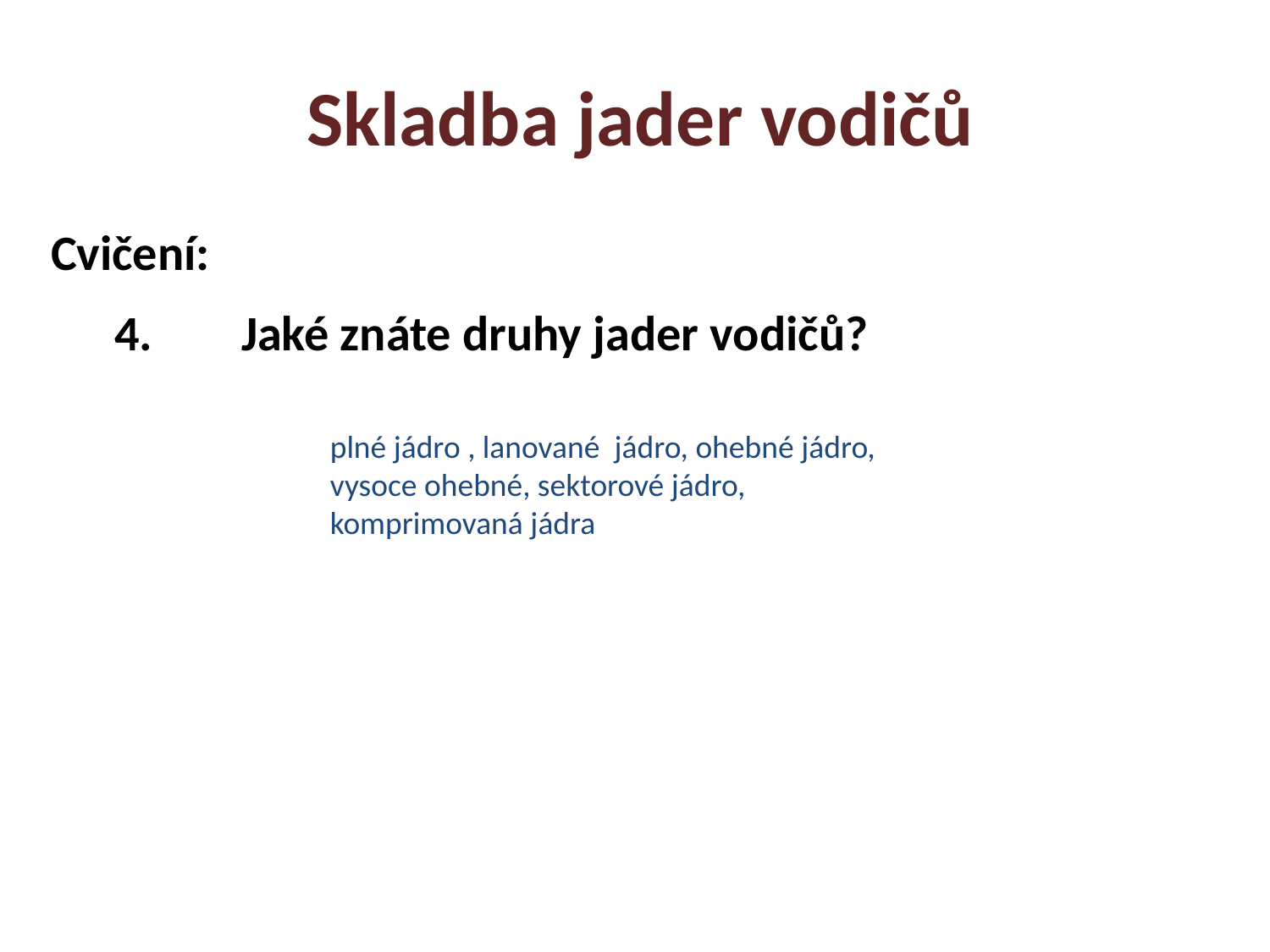

Skladba jader vodičů
Cvičení:
4.	Jaké znáte druhy jader vodičů?
plné jádro , lanované  jádro, ohebné jádro, vysoce ohebné, sektorové jádro, komprimovaná jádra